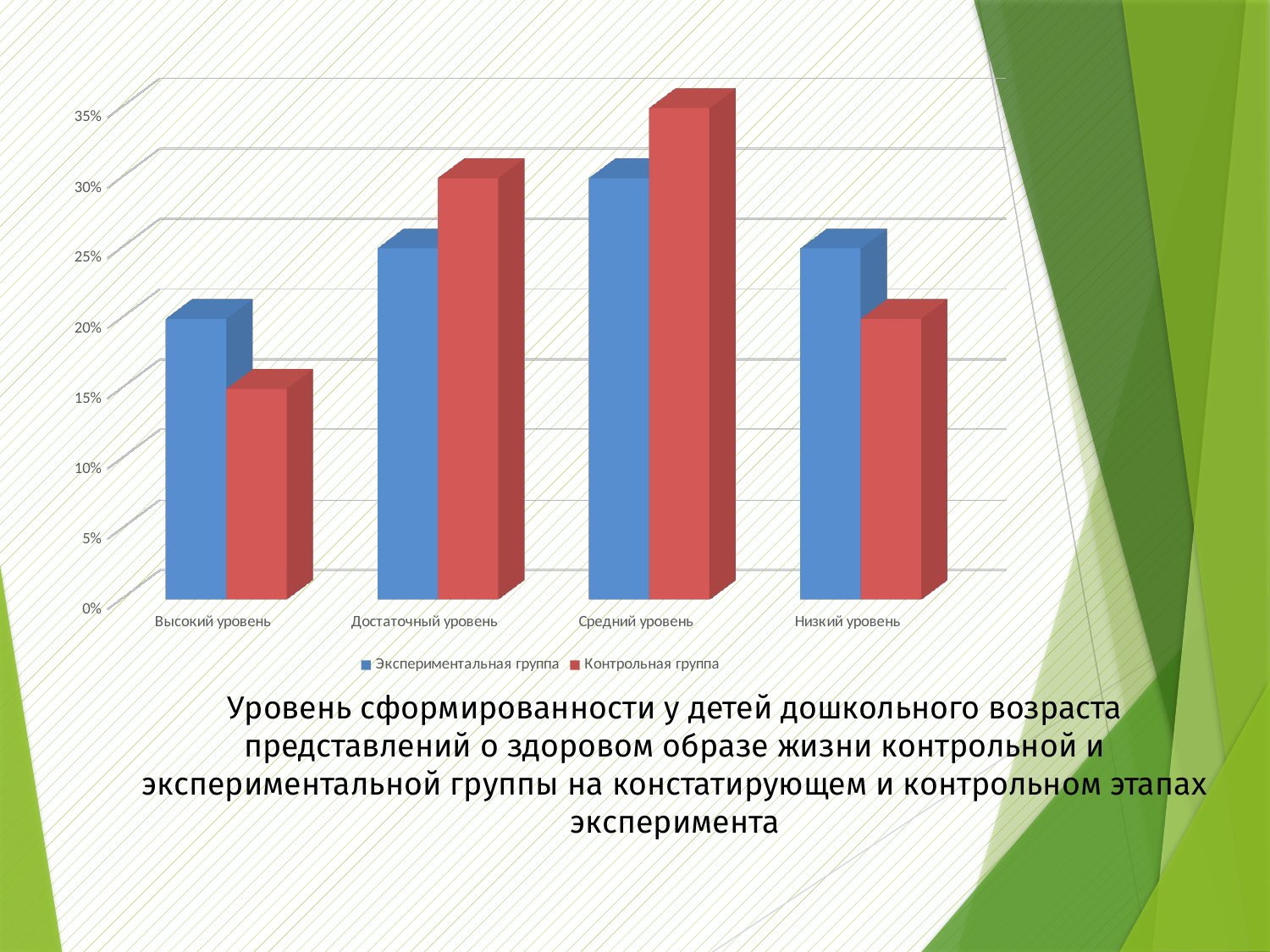

[unsupported chart]

Уровень сформированности у детей дошкольного возраста представлений о здоровом образе жизни контрольной и экспериментальной группы на констатирующем и контрольном этапах эксперимента